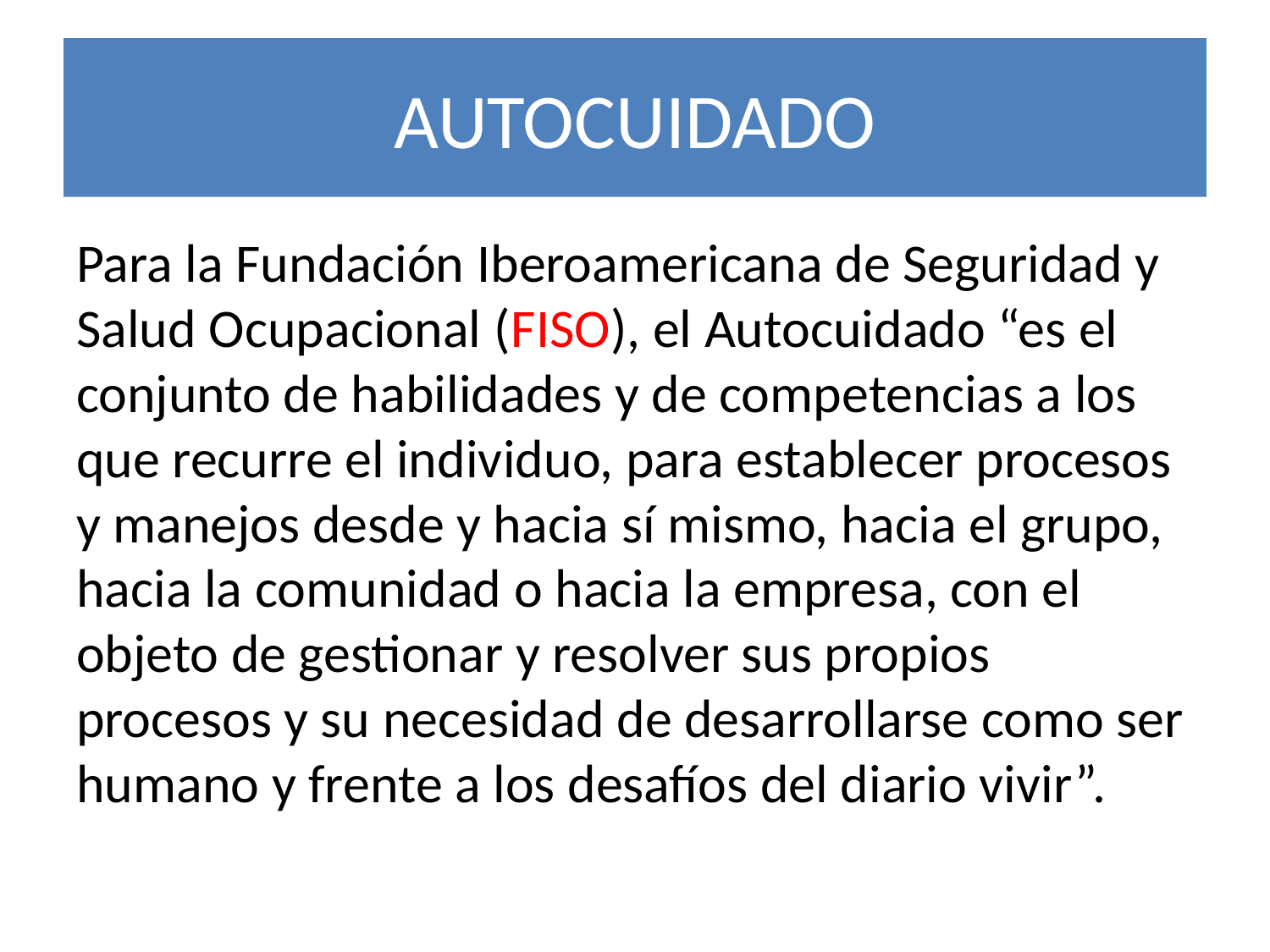

# AUTOCUIDADO
Para la Fundación Iberoamericana de Seguridad y Salud Ocupacional (FISO), el Autocuidado “es el conjunto de habilidades y de competencias a los que recurre el individuo, para establecer procesos y manejos desde y hacia sí mismo, hacia el grupo, hacia la comunidad o hacia la empresa, con el objeto de gestionar y resolver sus propios procesos y su necesidad de desarrollarse como ser humano y frente a los desafíos del diario vivir”.